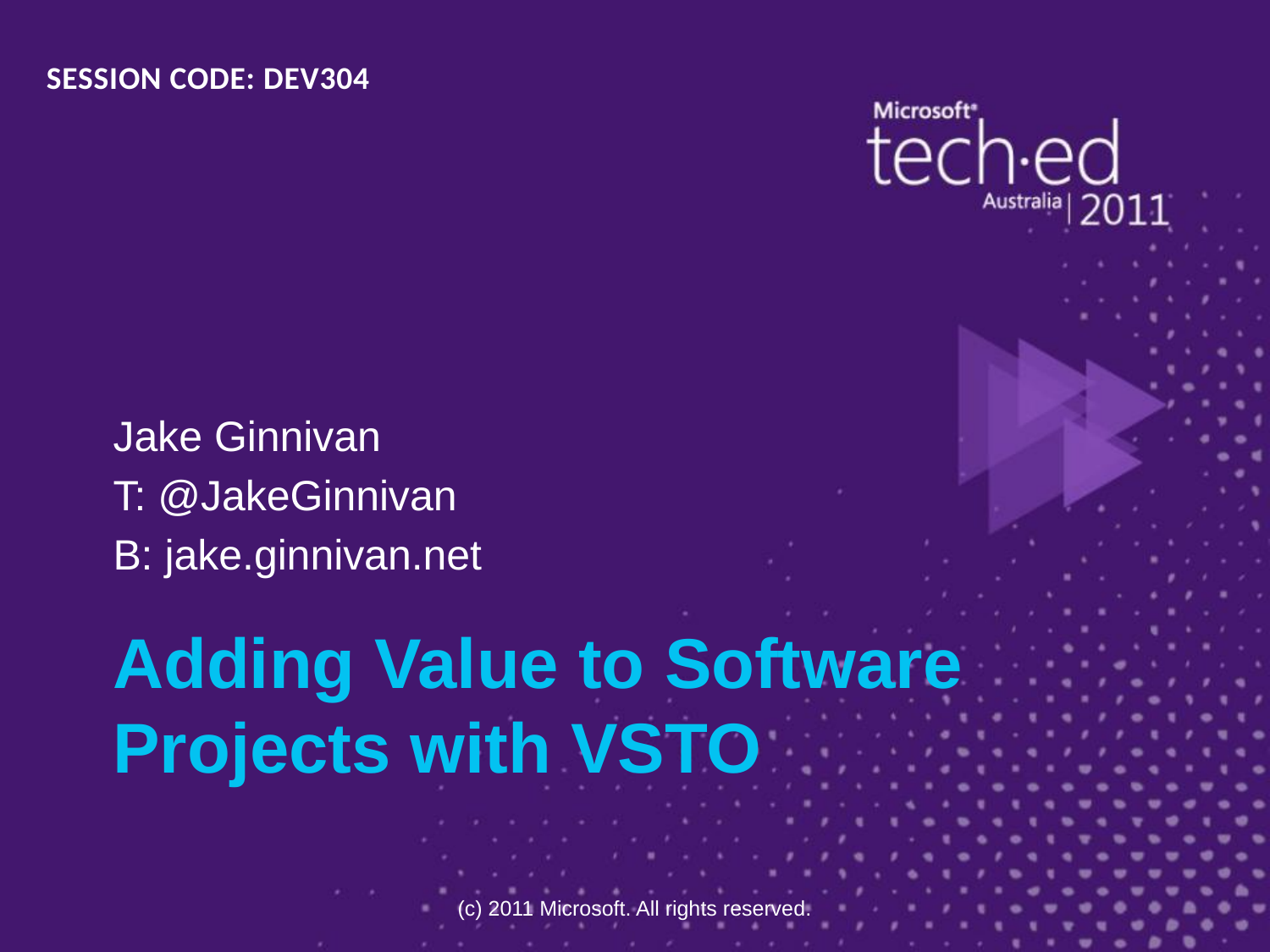

SESSION CODE: DEV304
Jake Ginnivan
T: @JakeGinnivan
B: jake.ginnivan.net

# Adding Value to Software Projects with VSTO
(c) 2011 Microsoft. All rights reserved.